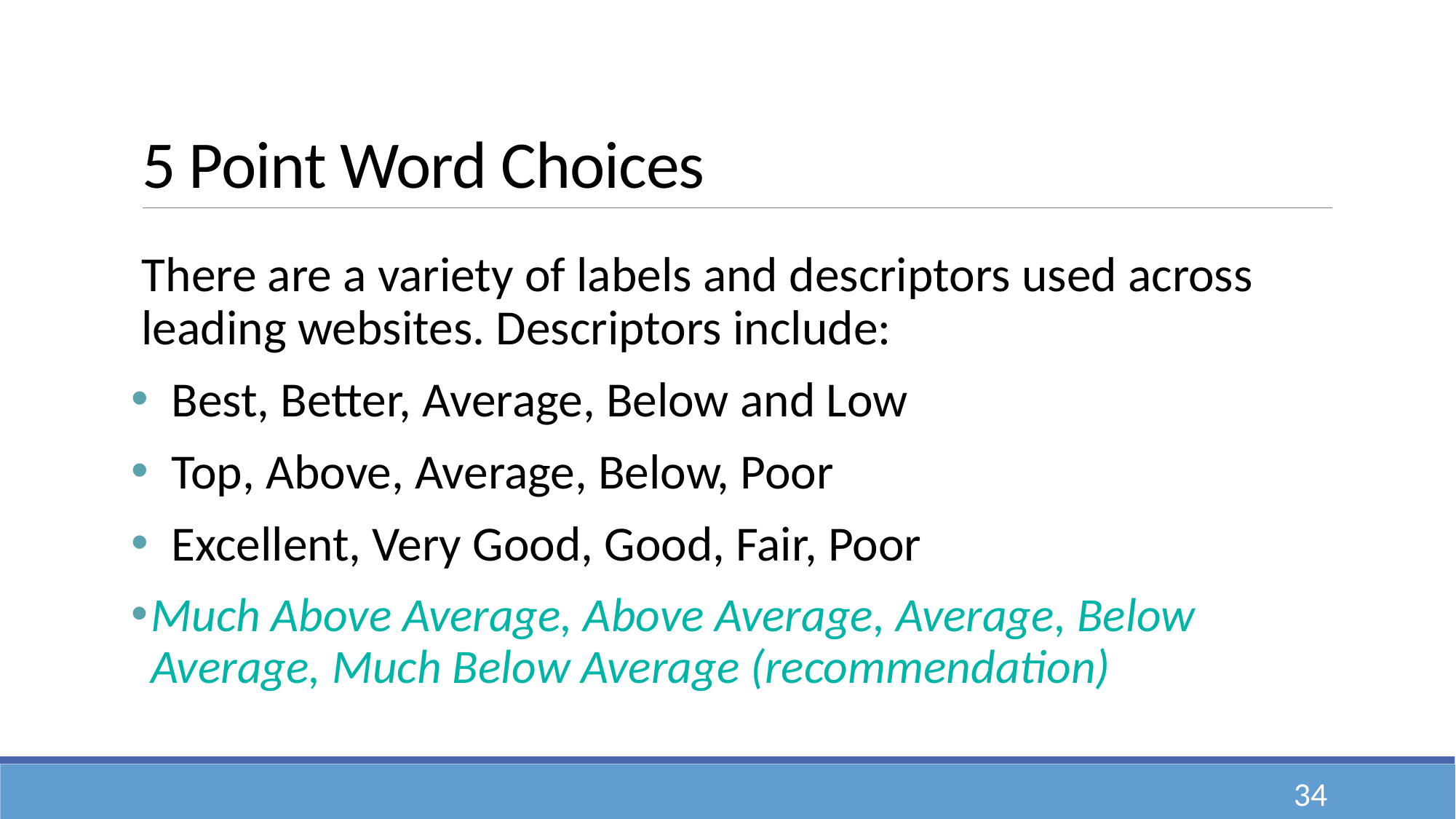

# 5 Point Word Choices
There are a variety of labels and descriptors used across leading websites. Descriptors include:
Best, Better, Average, Below and Low
Top, Above, Average, Below, Poor
Excellent, Very Good, Good, Fair, Poor
Much Above Average, Above Average, Average, Below Average, Much Below Average (recommendation)

34